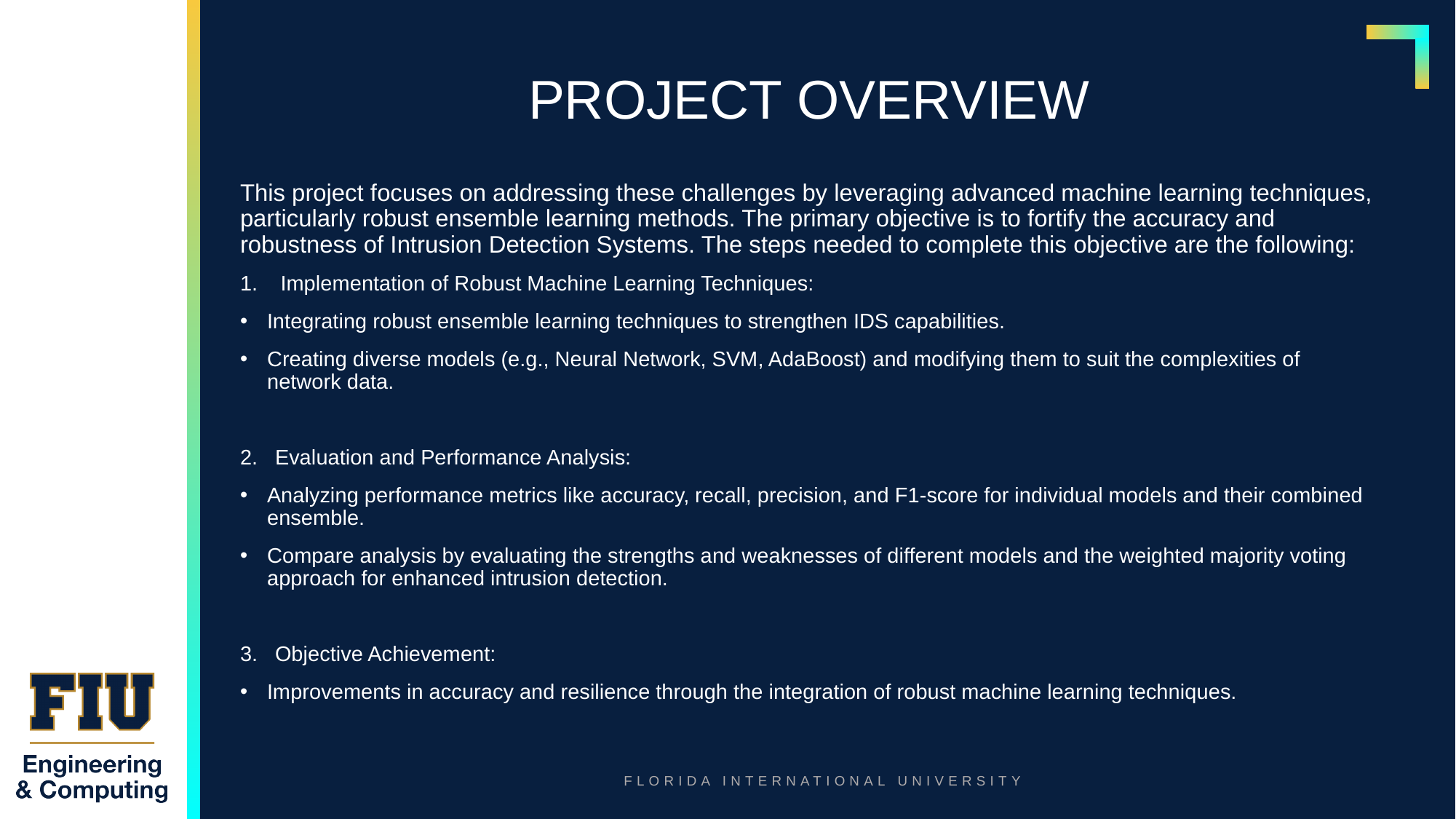

# PROJECT OVERVIEW

This project focuses on addressing these challenges by leveraging advanced machine learning techniques, particularly robust ensemble learning methods. The primary objective is to fortify the accuracy and robustness of Intrusion Detection Systems. The steps needed to complete this objective are the following:
Implementation of Robust Machine Learning Techniques:
Integrating robust ensemble learning techniques to strengthen IDS capabilities.
Creating diverse models (e.g., Neural Network, SVM, AdaBoost) and modifying them to suit the complexities of network data.

2.   Evaluation and Performance Analysis:
Analyzing performance metrics like accuracy, recall, precision, and F1-score for individual models and their combined ensemble.
Compare analysis by evaluating the strengths and weaknesses of different models and the weighted majority voting approach for enhanced intrusion detection.

3.   Objective Achievement:
Improvements in accuracy and resilience through the integration of robust machine learning techniques.